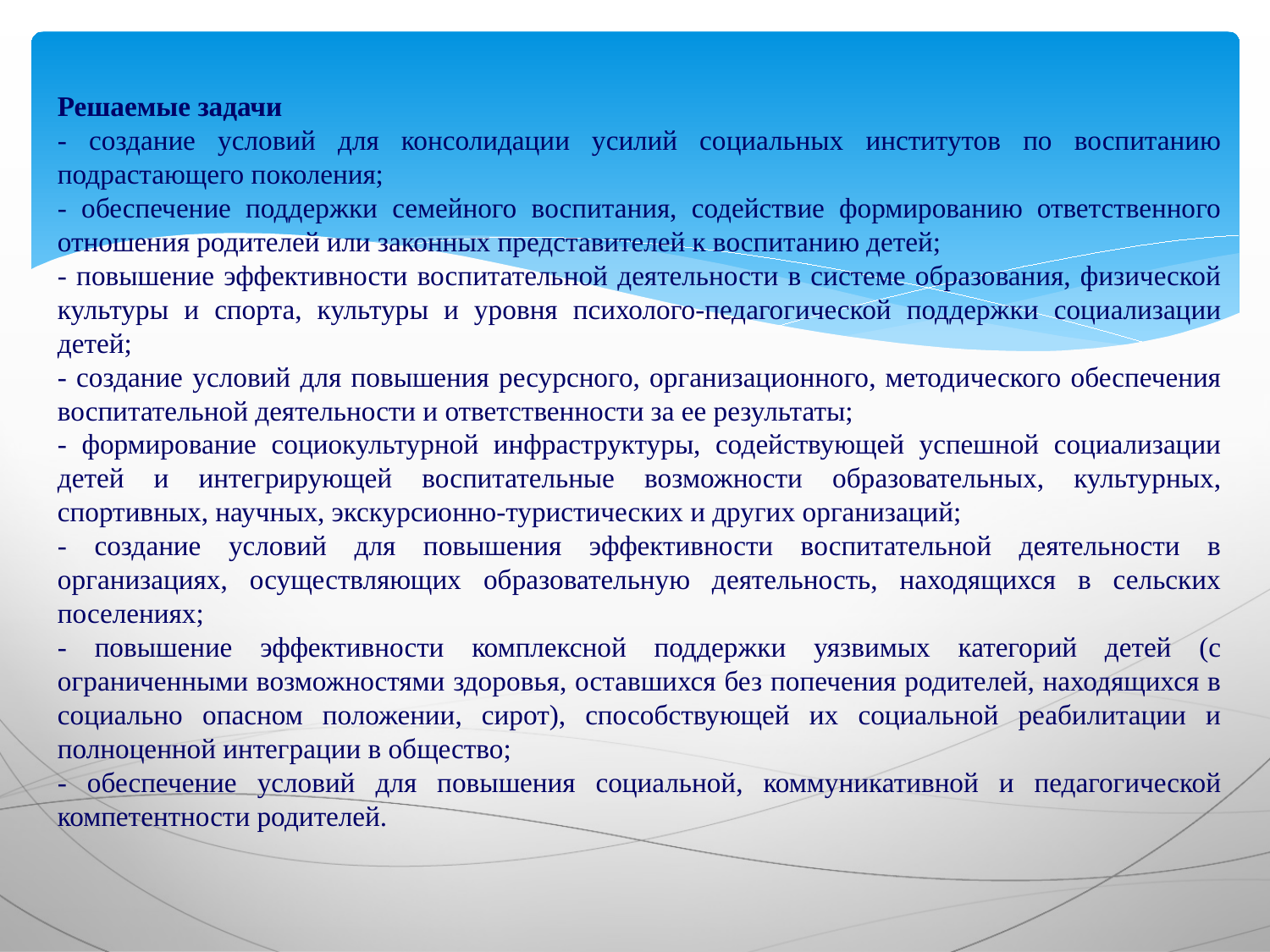

Решаемые задачи
- создание условий для консолидации усилий социальных институтов по воспитанию подрастающего поколения;
- обеспечение поддержки семейного воспитания, содействие формированию ответственного отношения родителей или законных представителей к воспитанию детей;
- повышение эффективности воспитательной деятельности в системе образования, физической культуры и спорта, культуры и уровня психолого-педагогической поддержки социализации детей;
- создание условий для повышения ресурсного, организационного, методического обеспечения воспитательной деятельности и ответственности за ее результаты;
- формирование социокультурной инфраструктуры, содействующей успешной социализации детей и интегрирующей воспитательные возможности образовательных, культурных, спортивных, научных, экскурсионно-туристических и других организаций;
- создание условий для повышения эффективности воспитательной деятельности в организациях, осуществляющих образовательную деятельность, находящихся в сельских поселениях;
- повышение эффективности комплексной поддержки уязвимых категорий детей (с ограниченными возможностями здоровья, оставшихся без попечения родителей, находящихся в социально опасном положении, сирот), способствующей их социальной реабилитации и полноценной интеграции в общество;
- обеспечение условий для повышения социальной, коммуникативной и педагогической компетентности родителей.